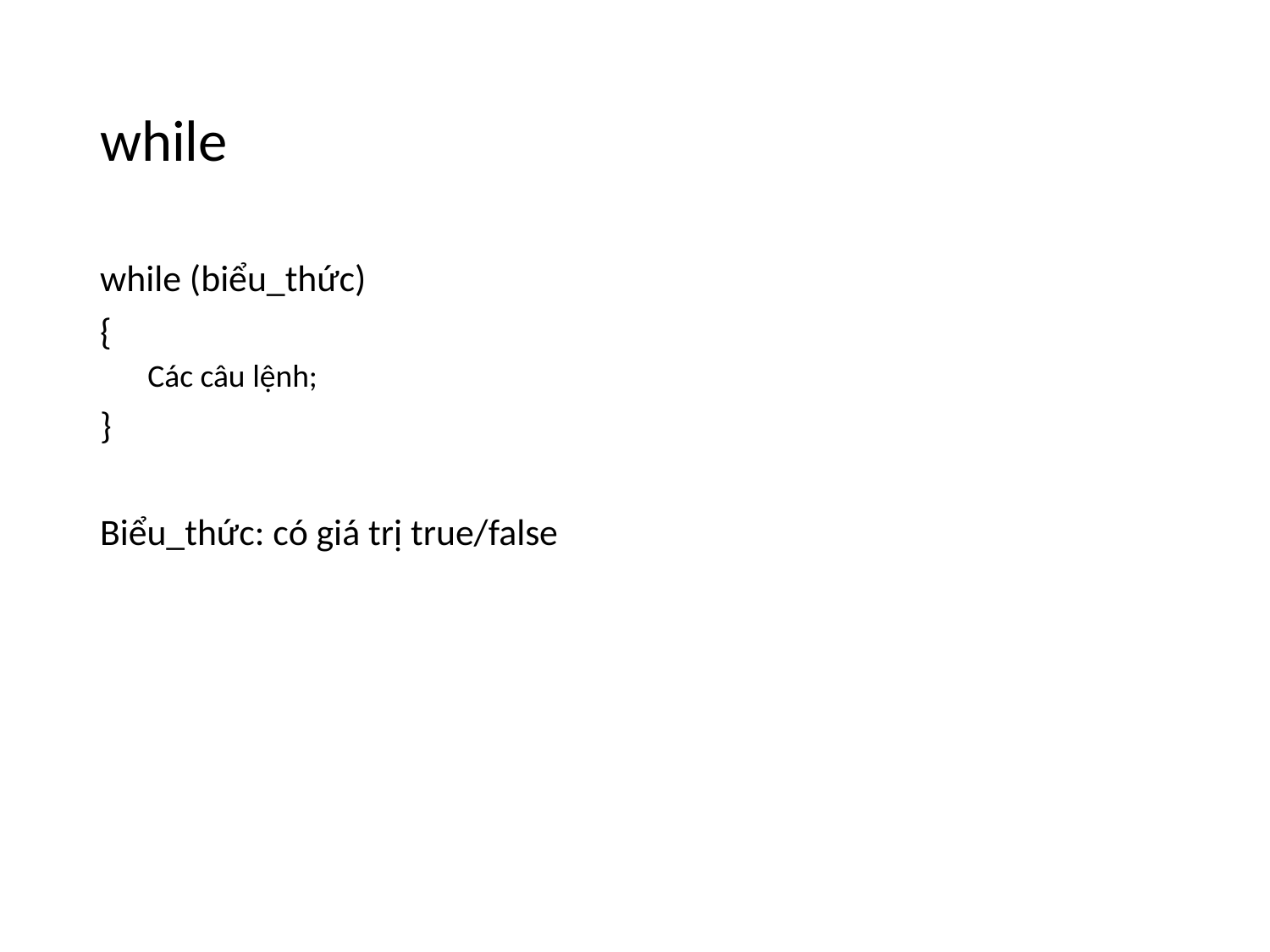

# while
while (biểu_thức)
{
Các câu lệnh;
}

Biểu_thức: có giá trị true/false